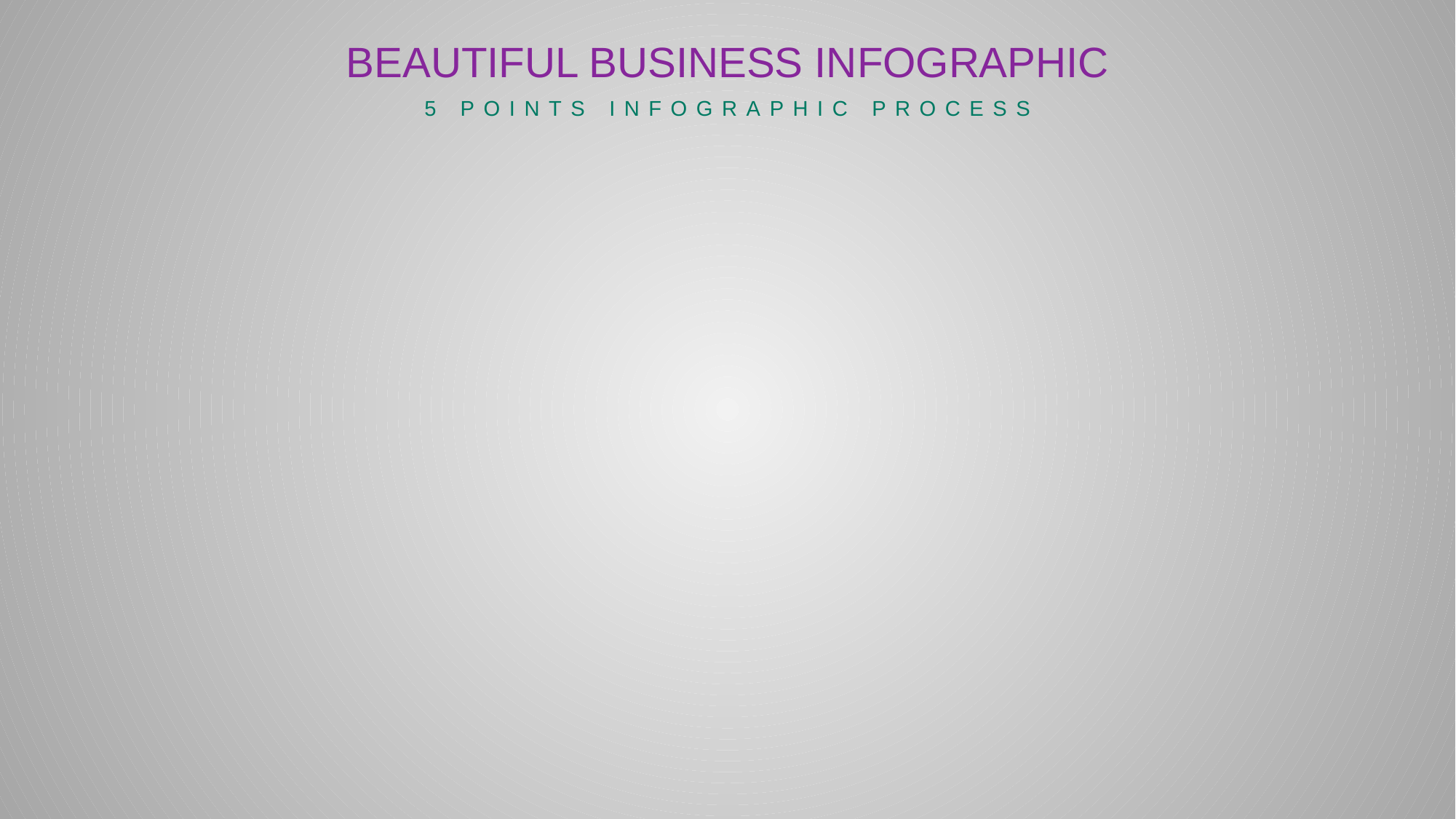

BEAUTIFUL BUSINESS INFOGRAPHIC
5 POINTS INFOGRAPHIC PROCESS